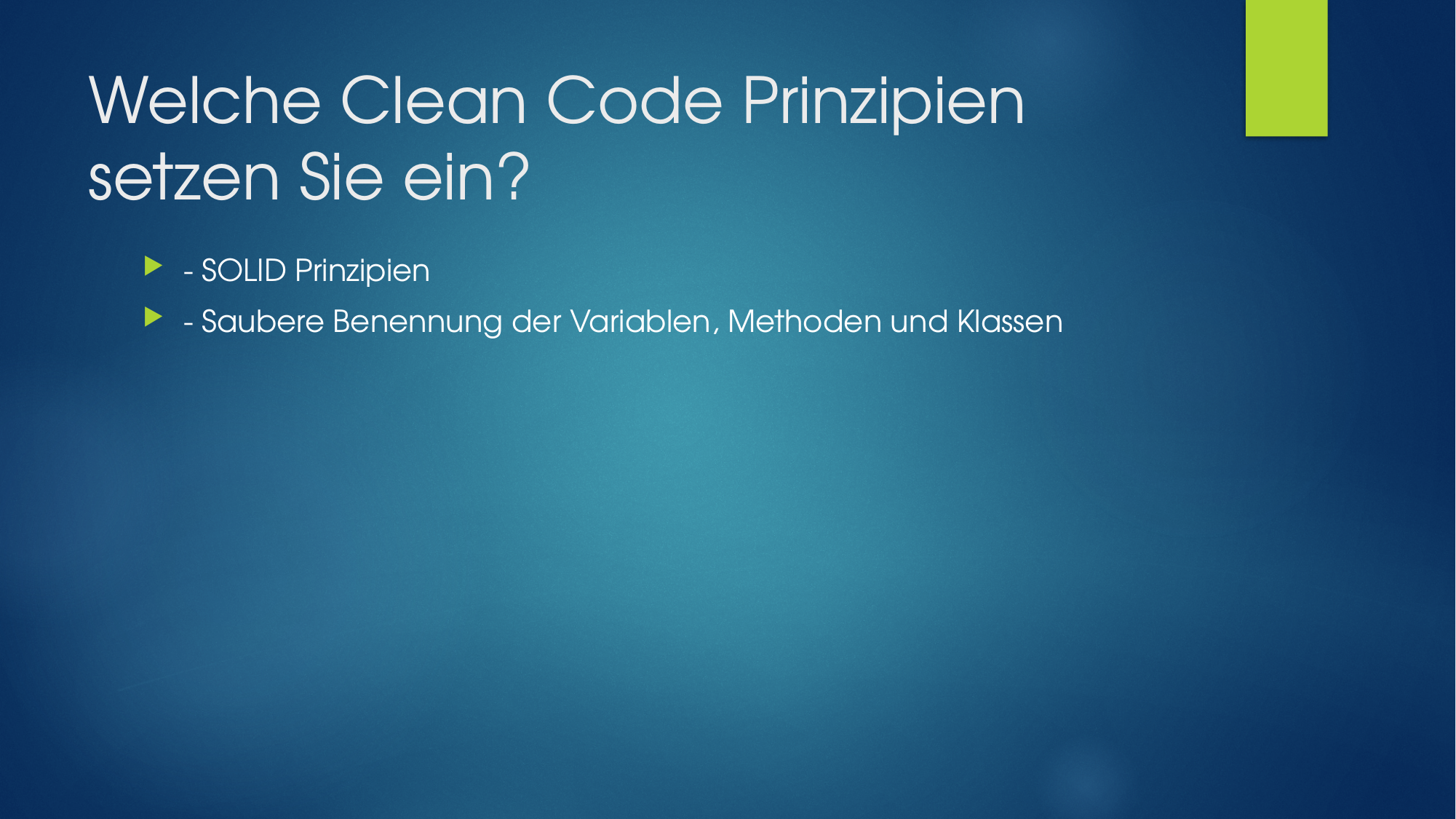

# Welche Clean Code Prinzipien setzen Sie ein?
- SOLID Prinzipien
- Saubere Benennung der Variablen, Methoden und Klassen